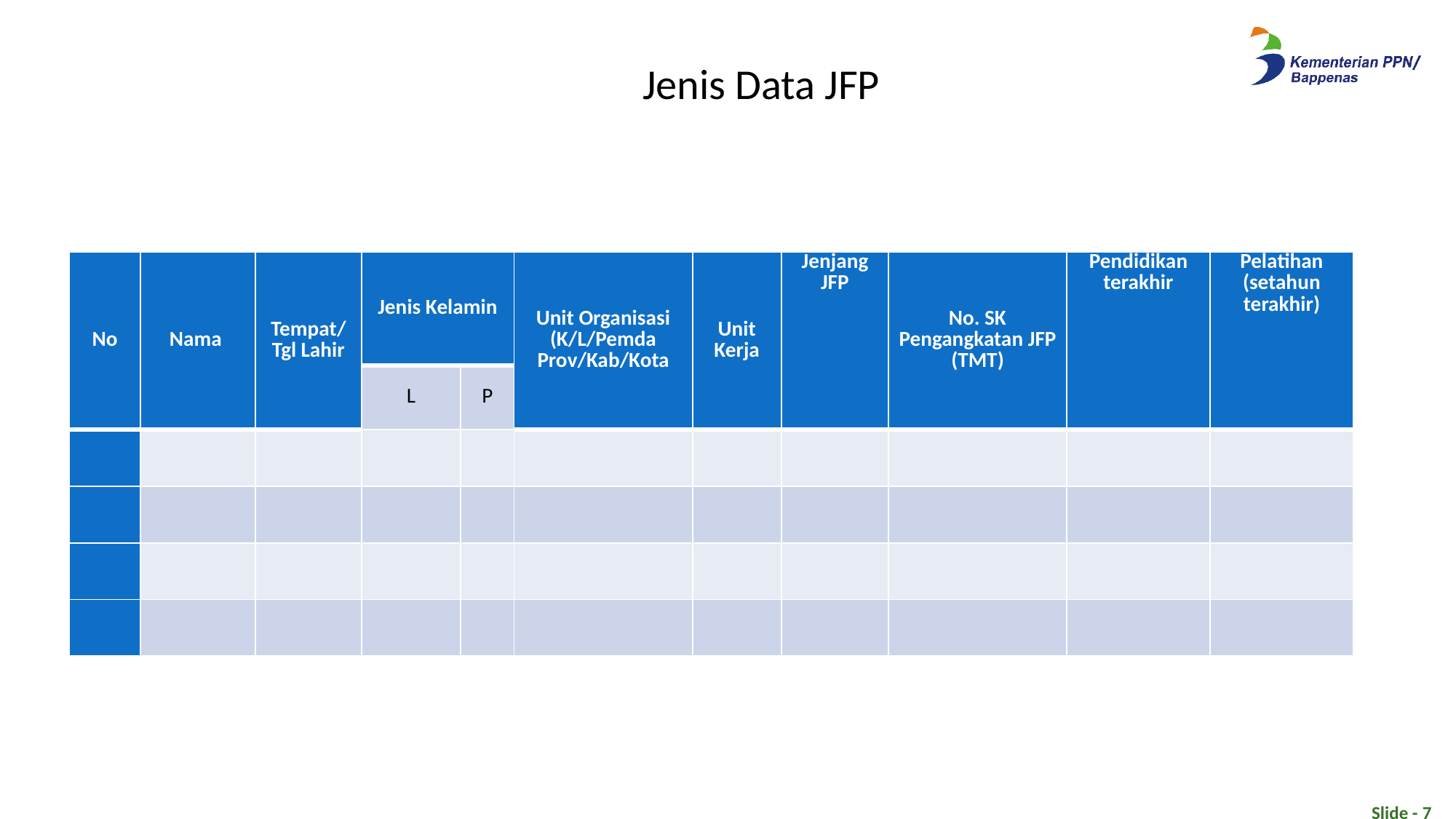

Jenis Data JFP
| No | Nama | Tempat/Tgl Lahir | Jenis Kelamin |  | Unit Organisasi (K/L/Pemda Prov/Kab/Kota | Unit Kerja | Jenjang JFP | No. SK Pengangkatan JFP (TMT) | Pendidikan terakhir | Pelatihan (setahun terakhir) |
| --- | --- | --- | --- | --- | --- | --- | --- | --- | --- | --- |
|  |  |  | L | P |  |  |  |  |  |  |
|  |  |  |  |  |  |  |  |  |  |  |
|  |  |  |  |  |  |  |  |  |  |  |
|  |  |  |  |  |  |  |  |  |  |  |
|  |  |  |  |  |  |  |  |  |  |  |
Slide - 7